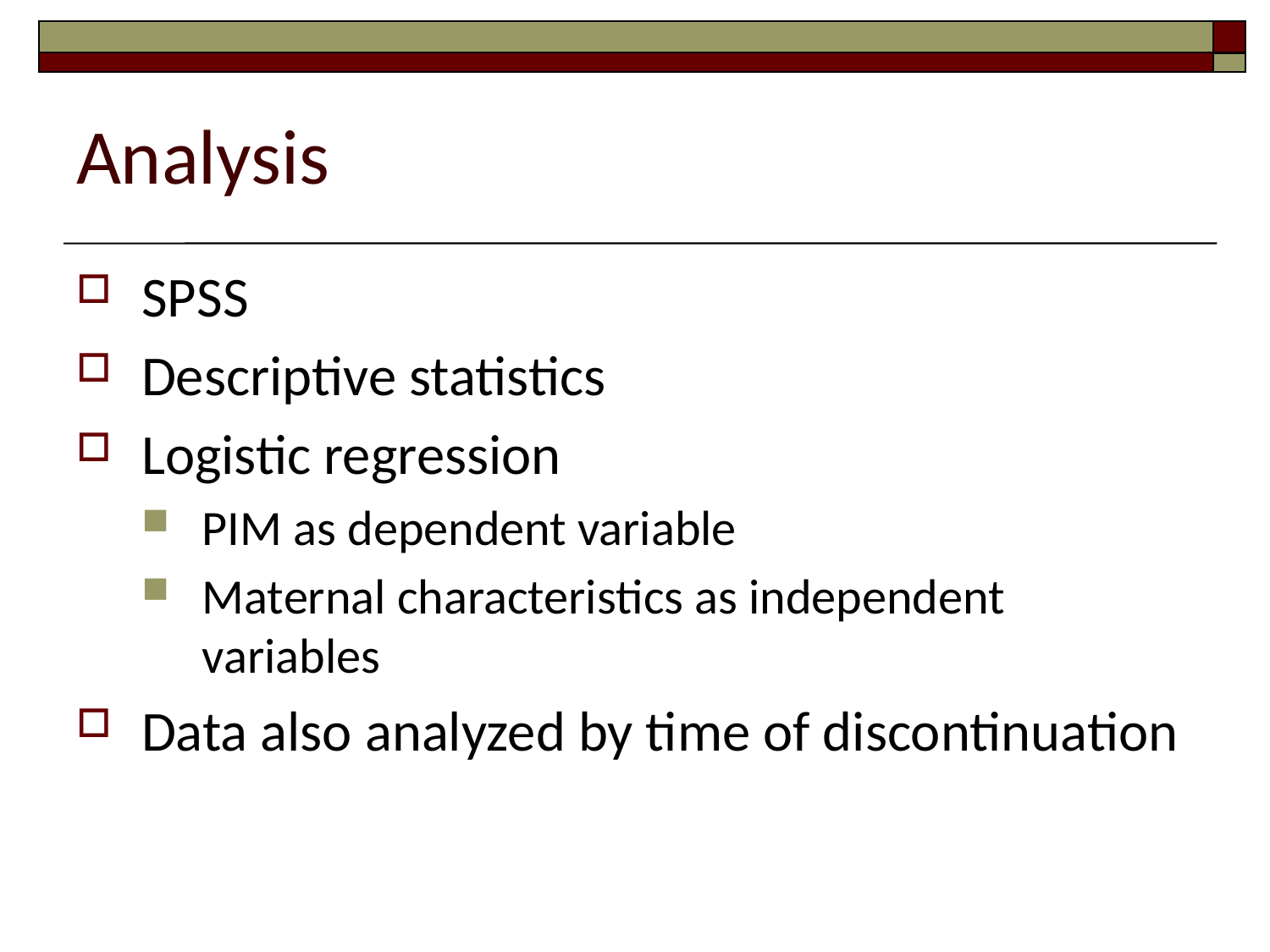

Analysis
SPSS
Descriptive statistics
Logistic regression
PIM as dependent variable
Maternal characteristics as independent variables
Data also analyzed by time of discontinuation